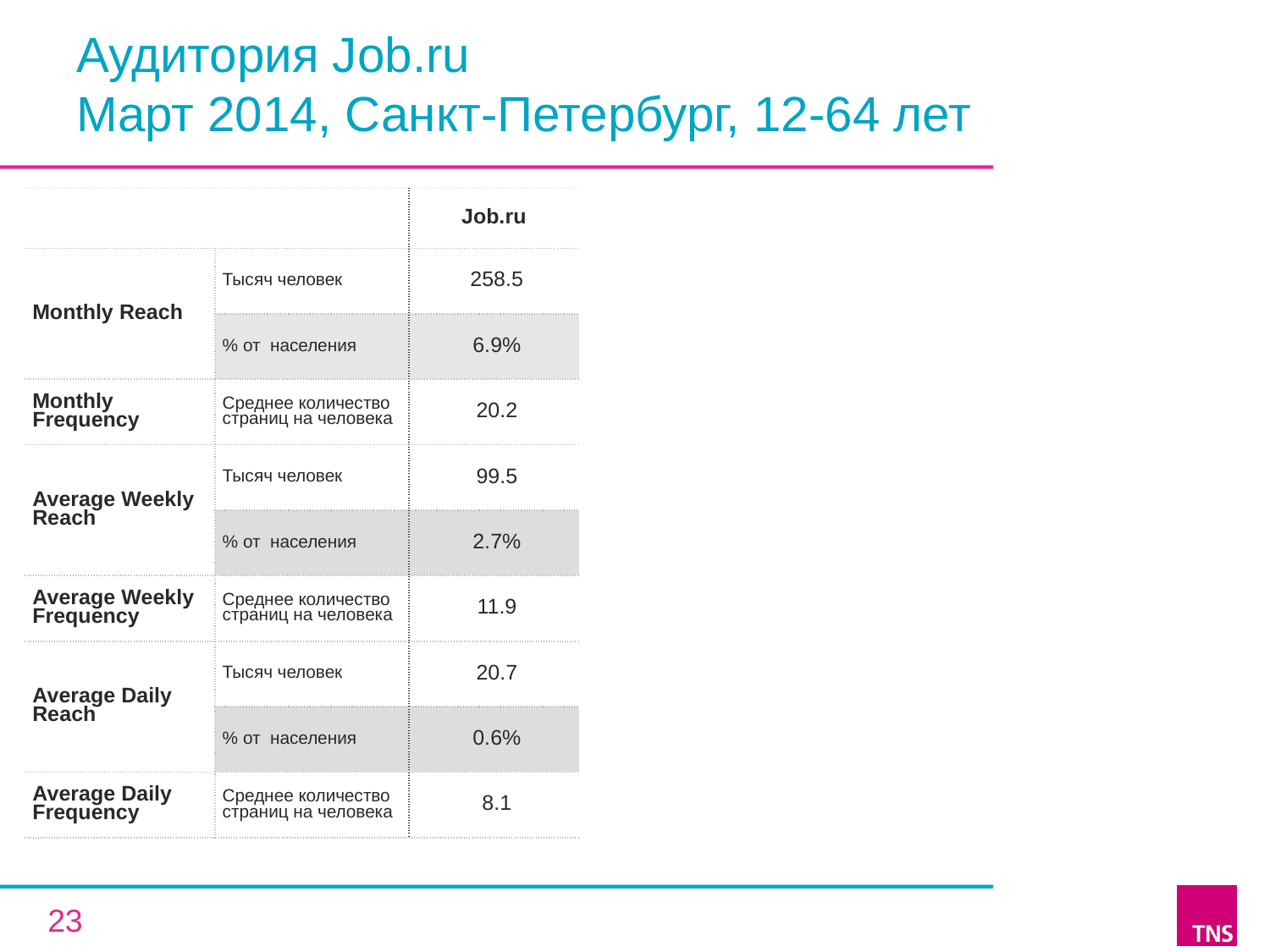

# Аудитория Job.ru Март 2014, Санкт-Петербург, 12-64 лет
|  |  | Job.ru |
| --- | --- | --- |
| Monthly Reach | Тысяч человек | 258.5 |
|  | % от населения | 6.9% |
| Monthly Frequency | Среднее количество страниц на человека | 20.2 |
| Average Weekly Reach | Тысяч человек | 99.5 |
|  | % от населения | 2.7% |
| Average Weekly Frequency | Среднее количество страниц на человека | 11.9 |
| Average Daily Reach | Тысяч человек | 20.7 |
|  | % от населения | 0.6% |
| Average Daily Frequency | Среднее количество страниц на человека | 8.1 |

23